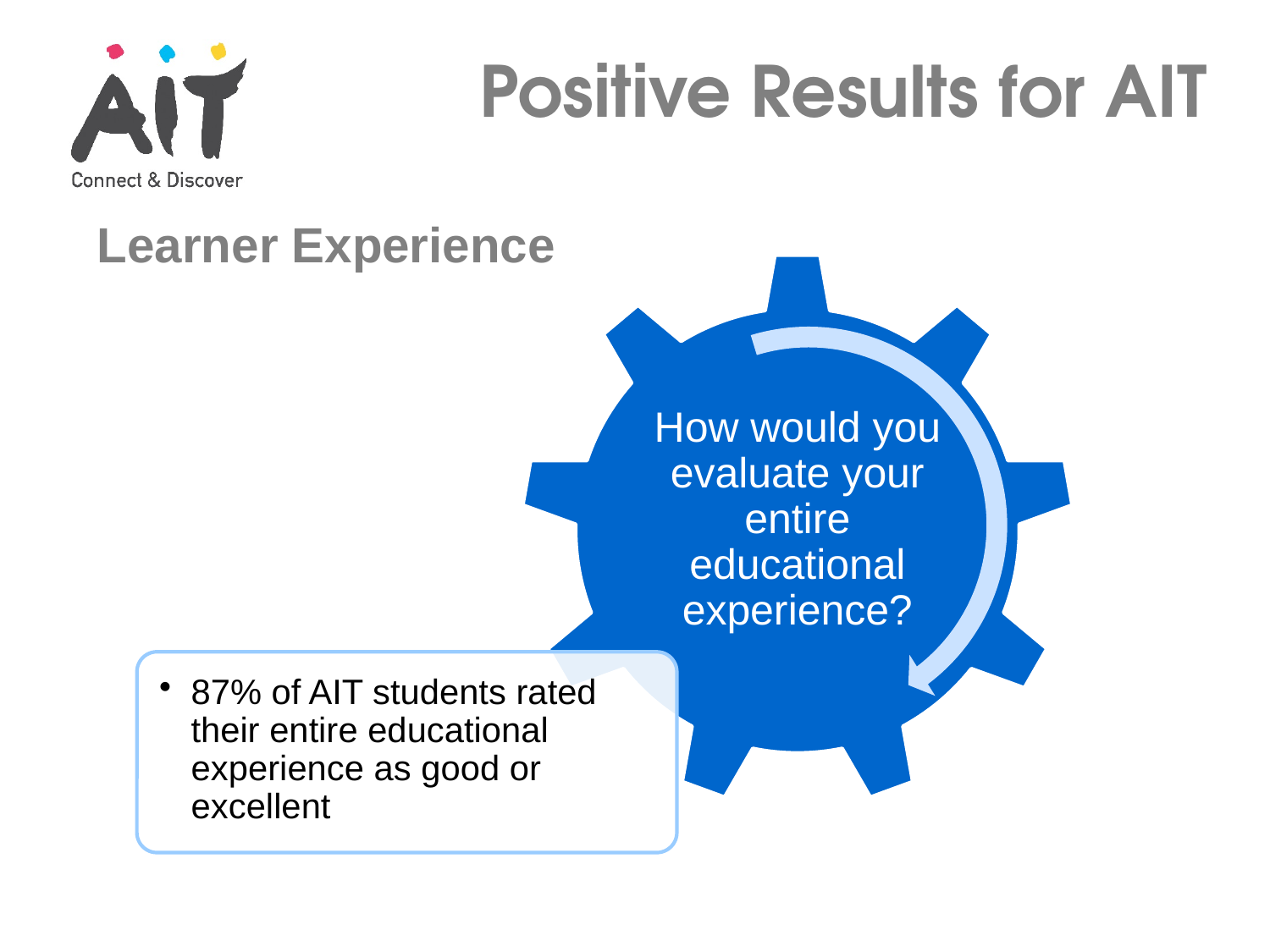

Positive Results for AIT
#
Learner Experience

How would you evaluate your entire educational experience?

87% of AIT students rated their entire educational experience as good or excellent